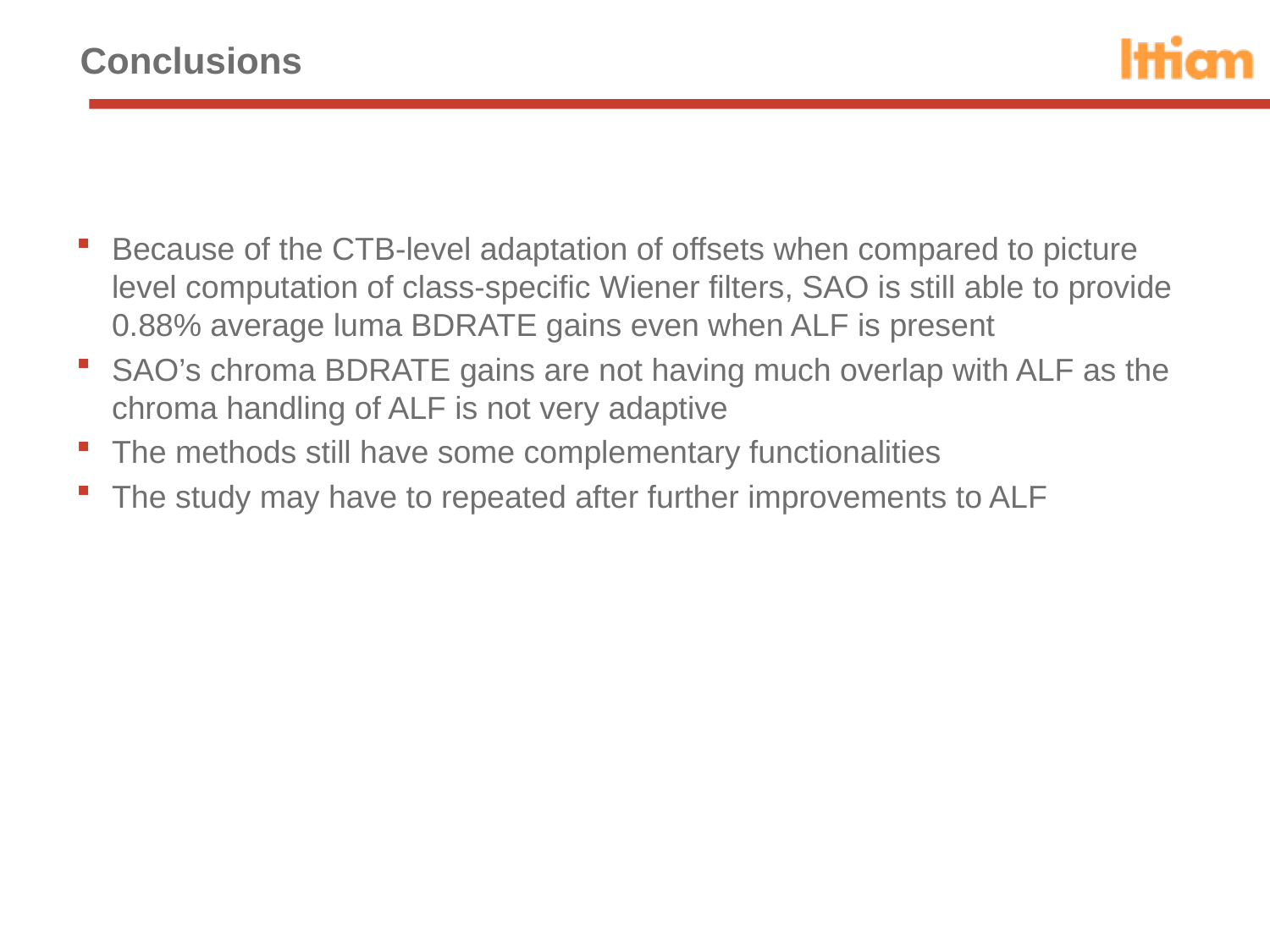

# Conclusions
Because of the CTB-level adaptation of offsets when compared to picture level computation of class-specific Wiener filters, SAO is still able to provide 0.88% average luma BDRATE gains even when ALF is present
SAO’s chroma BDRATE gains are not having much overlap with ALF as the chroma handling of ALF is not very adaptive
The methods still have some complementary functionalities
The study may have to repeated after further improvements to ALF